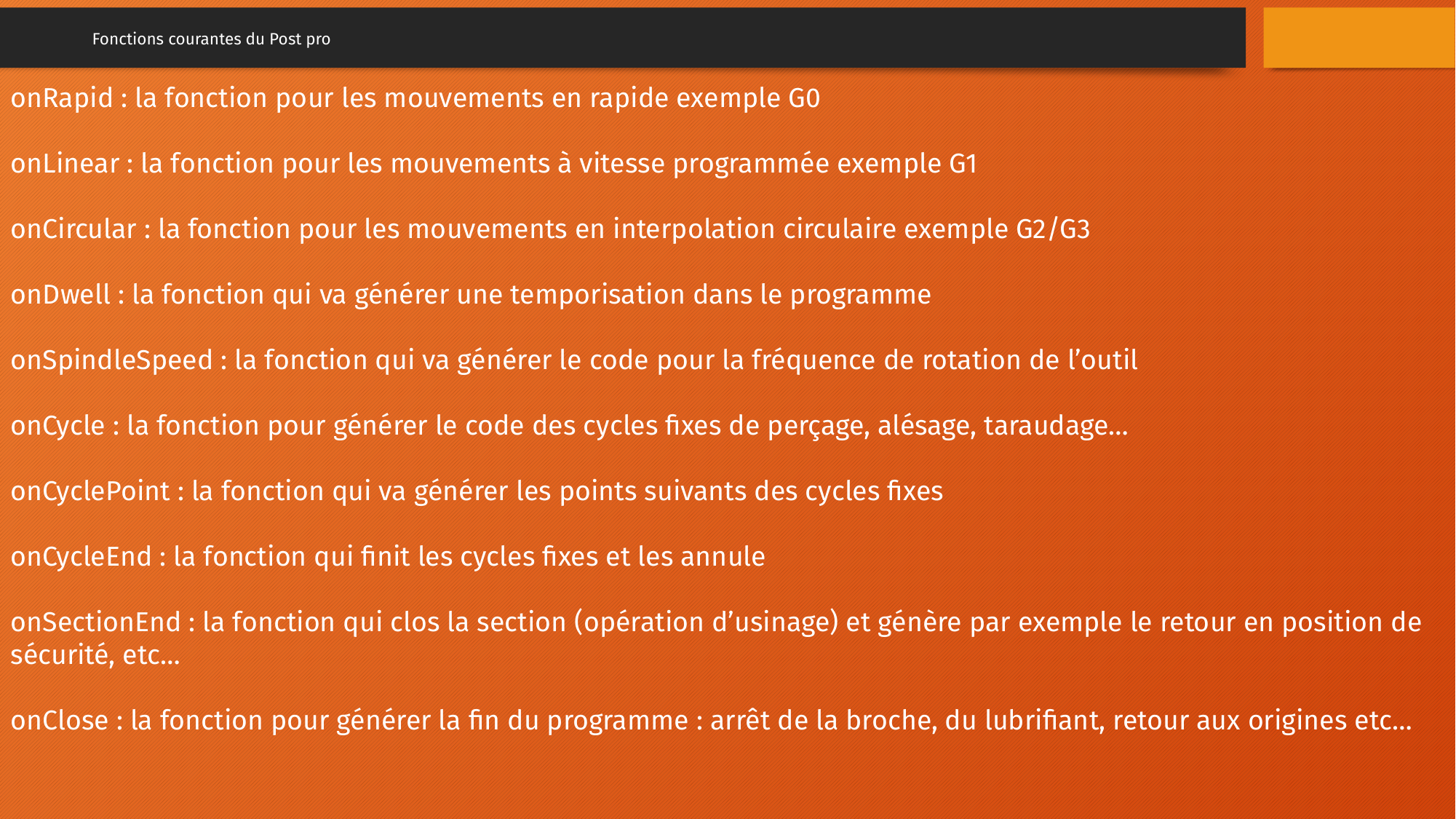

# Fonctions courantes du Post pro
onRapid : la fonction pour les mouvements en rapide exemple G0

onLinear : la fonction pour les mouvements à vitesse programmée exemple G1

onCircular : la fonction pour les mouvements en interpolation circulaire exemple G2/G3

onDwell : la fonction qui va générer une temporisation dans le programme

onSpindleSpeed : la fonction qui va générer le code pour la fréquence de rotation de l’outil

onCycle : la fonction pour générer le code des cycles fixes de perçage, alésage, taraudage…

onCyclePoint : la fonction qui va générer les points suivants des cycles fixes

onCycleEnd : la fonction qui finit les cycles fixes et les annule

onSectionEnd : la fonction qui clos la section (opération d’usinage) et génère par exemple le retour en position de sécurité, etc…

onClose : la fonction pour générer la fin du programme : arrêt de la broche, du lubrifiant, retour aux origines etc…